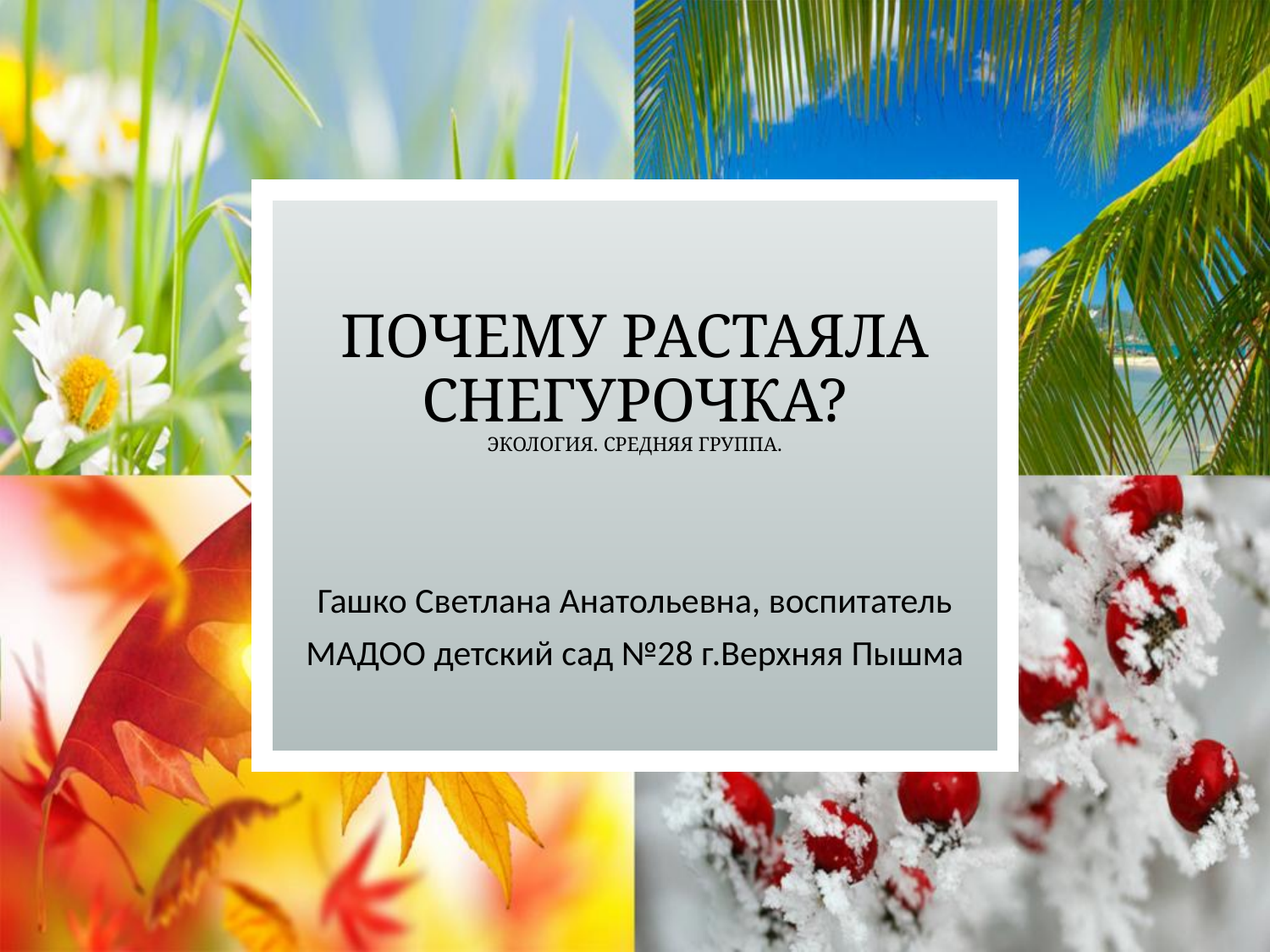

# Почему растаяла Снегурочка? Экология. Средняя Группа.
Гашко Светлана Анатольевна, воспитатель
МАДОО детский сад №28 г.Верхняя Пышма